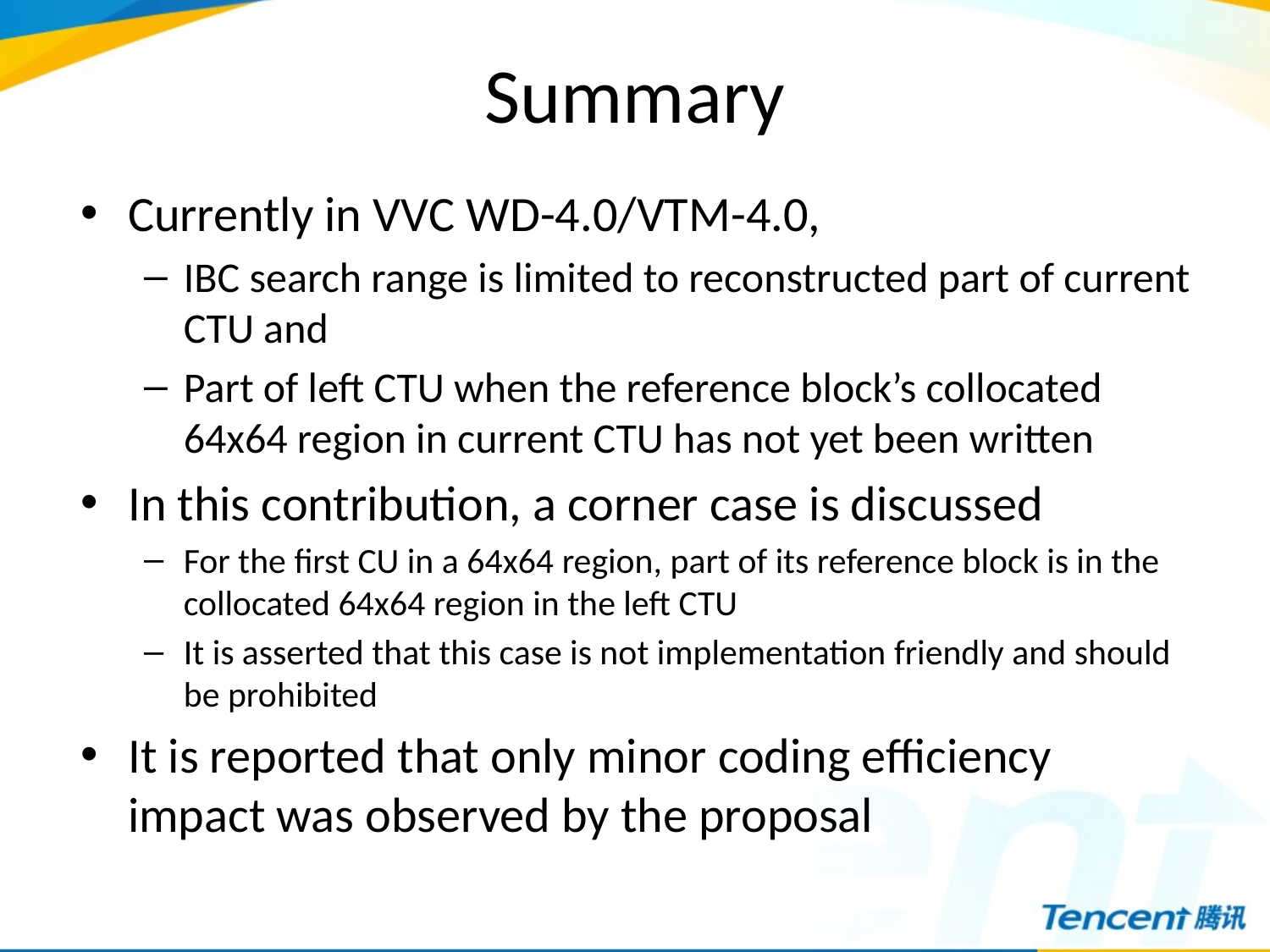

# Summary
Currently in VVC WD-4.0/VTM-4.0,
IBC search range is limited to reconstructed part of current CTU and
Part of left CTU when the reference block’s collocated 64x64 region in current CTU has not yet been written
In this contribution, a corner case is discussed
For the first CU in a 64x64 region, part of its reference block is in the collocated 64x64 region in the left CTU
It is asserted that this case is not implementation friendly and should be prohibited
It is reported that only minor coding efficiency impact was observed by the proposal